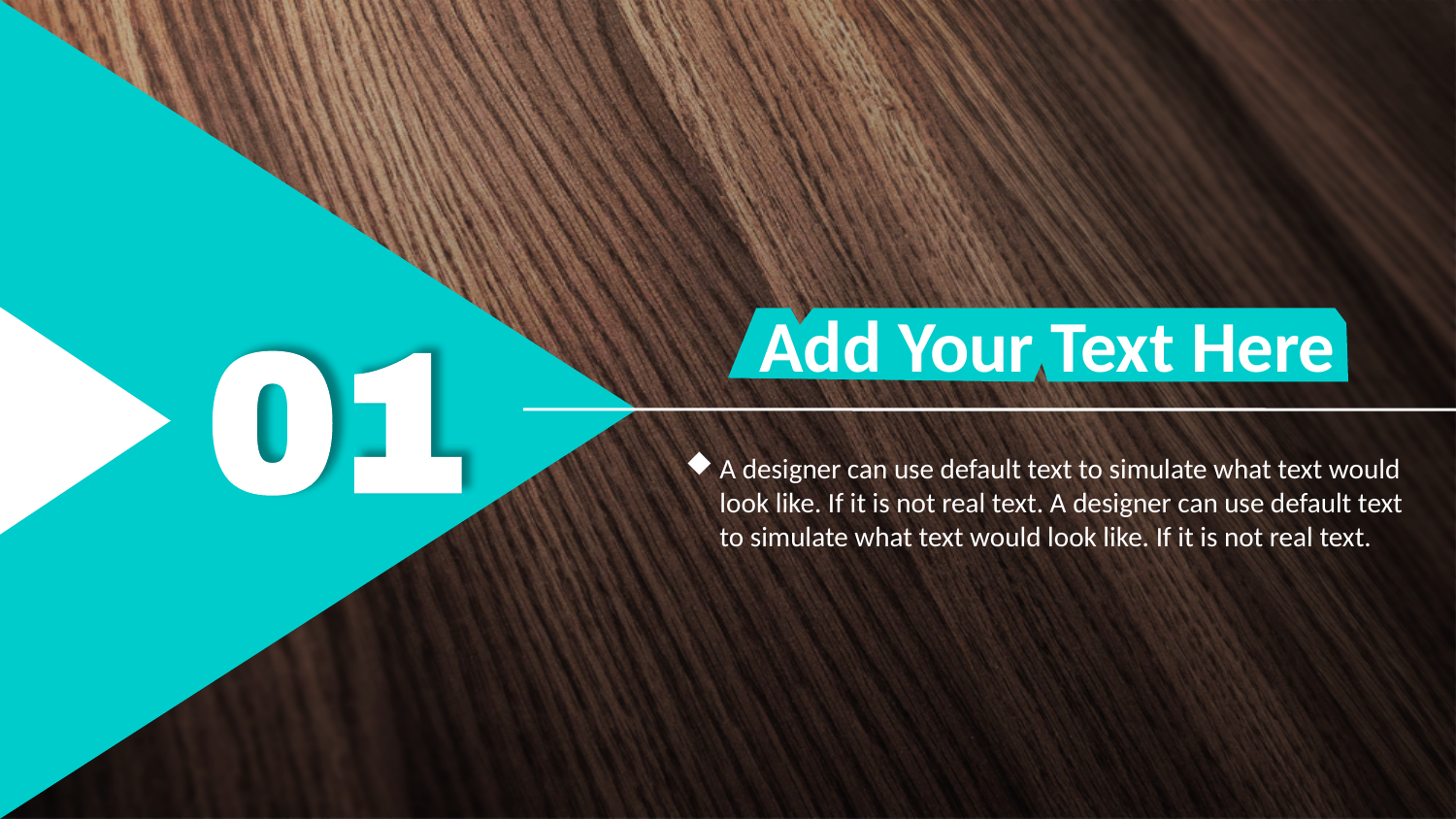

01
Add Your Text Here

A designer can use default text to simulate what text would look like. If it is not real text. A designer can use default text to simulate what text would look like. If it is not real text.